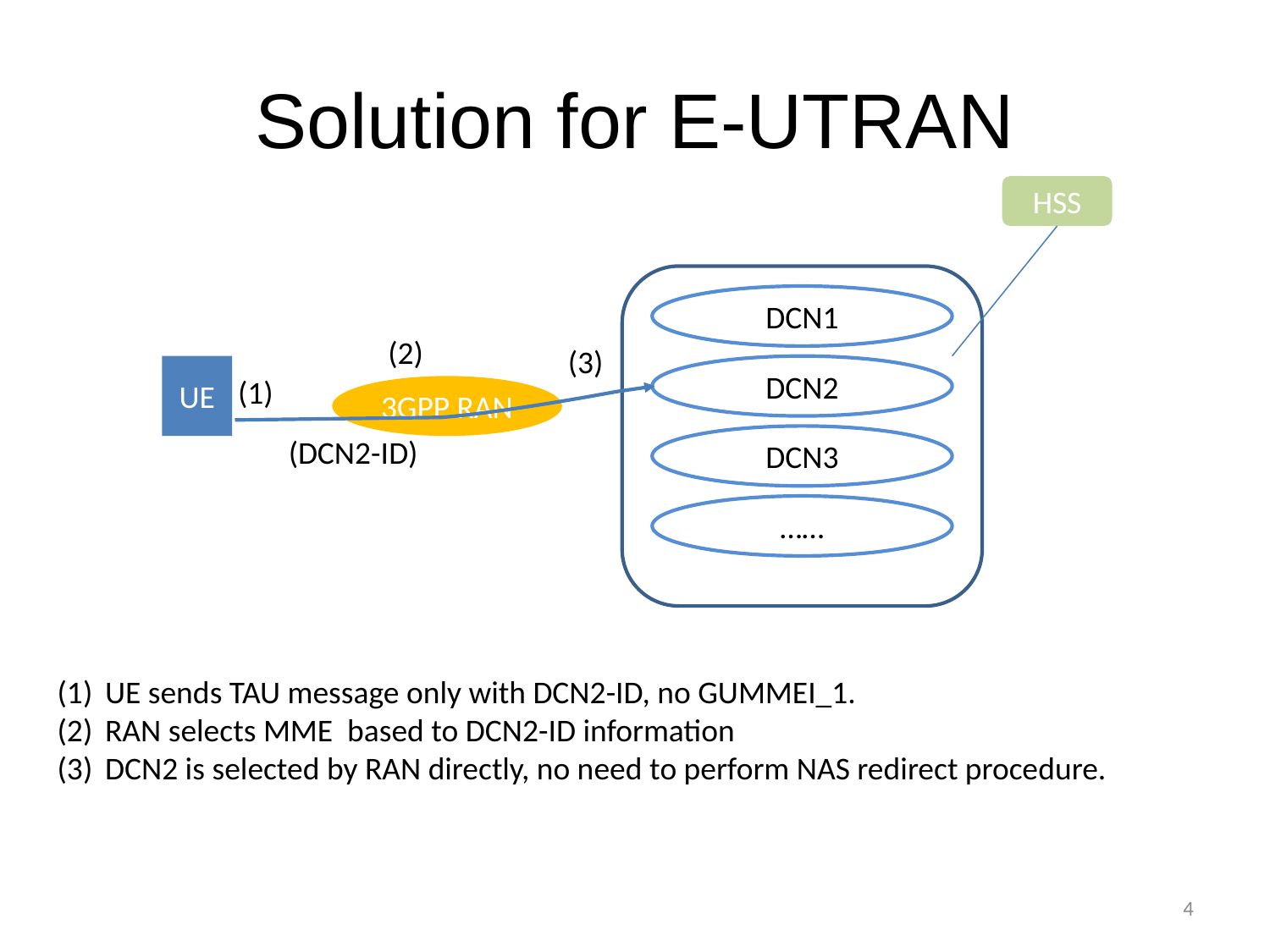

# Solution for E-UTRAN
HSS

DCN1
(2)
(3)
UE
DCN2
(1)
3GPP RAN

(DCN2-ID)
DCN3
……
UE sends TAU message only with DCN2-ID, no GUMMEI_1.
RAN selects MME  based to DCN2-ID information
DCN2 is selected by RAN directly, no need to perform NAS redirect procedure.
4